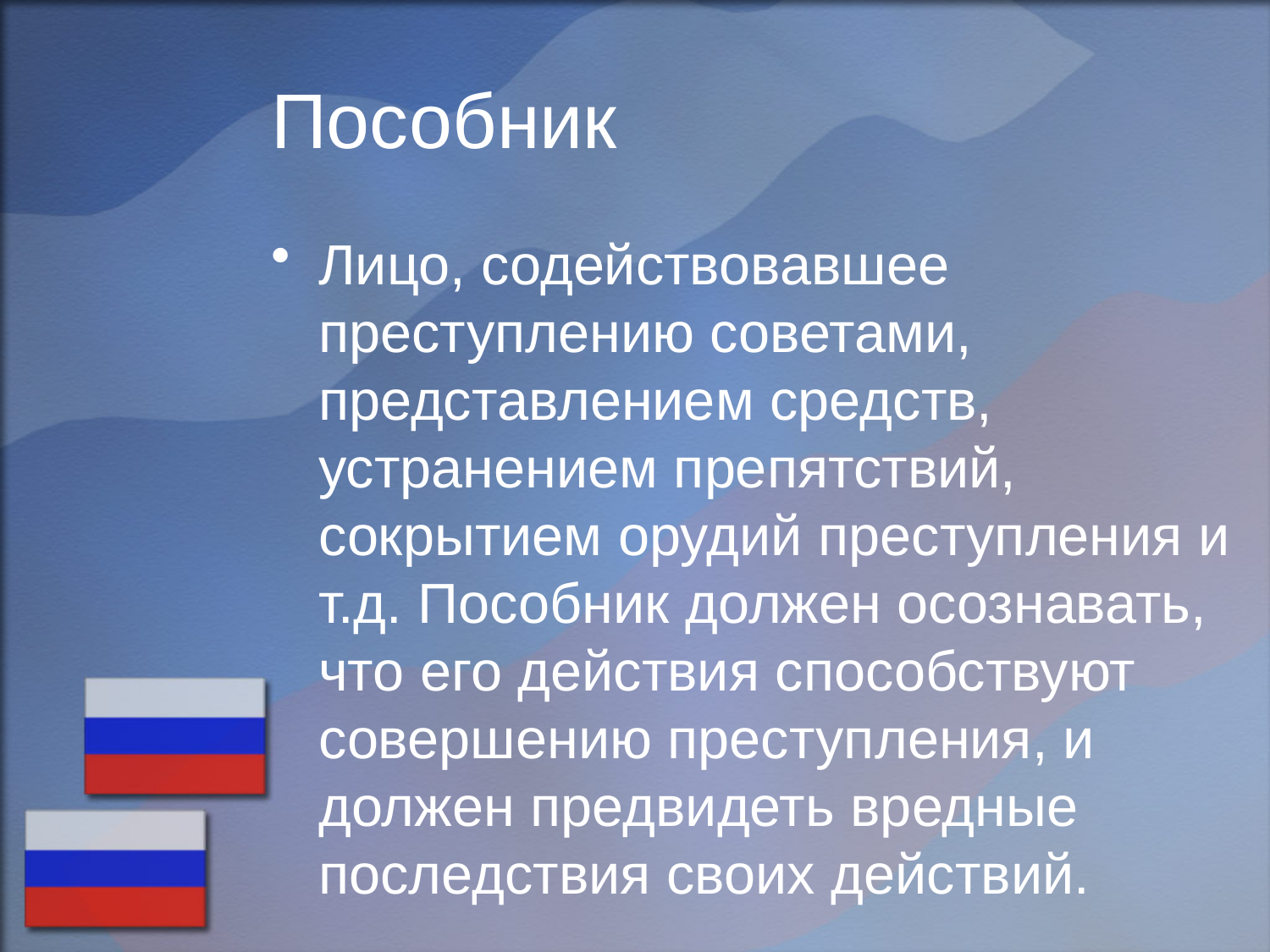

# Пособник
Лицо, содействовавшее преступлению советами, представлением средств, устранением препятствий, сокрытием орудий преступления и т.д. Пособник должен осознавать, что его действия способствуют совершению преступления, и должен предвидеть вредные последствия своих действий.